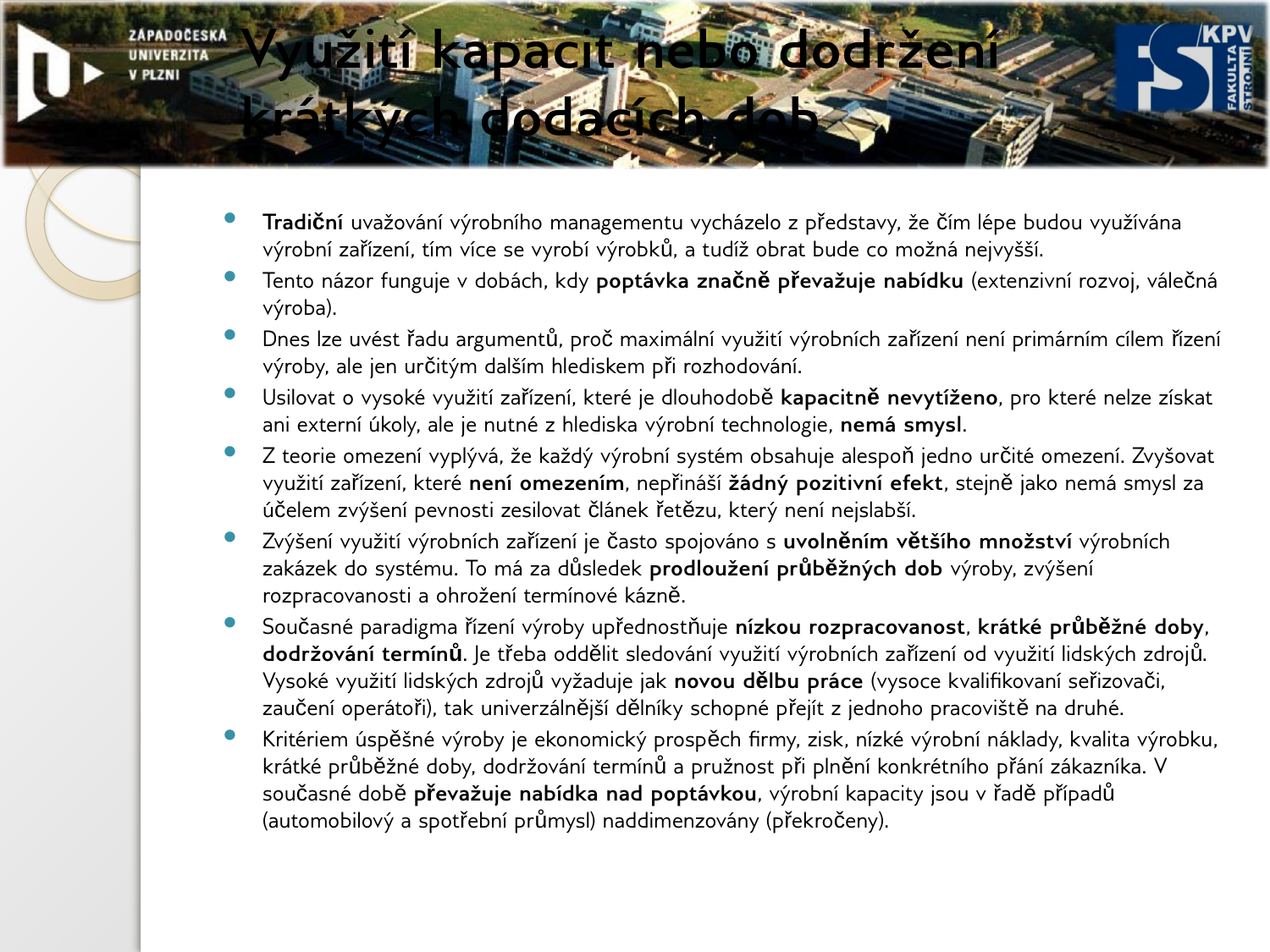

# Využití kapacit nebo dodržení krátkých dodacích dob
Tradiční uvažování výrobního managementu vycházelo z představy, že čím lépe budou využívána výrobní zařízení, tím více se vyrobí výrobků, a tudíž obrat bude co možná nejvyšší.
Tento názor funguje v dobách, kdy poptávka značně převažuje nabídku (extenzivní rozvoj, válečná výroba).
Dnes lze uvést řadu argumentů, proč maximální využití výrobních zařízení není primárním cílem řízení výroby, ale jen určitým dalším hlediskem při rozhodování.
Usilovat o vysoké využití zařízení, které je dlouhodobě kapacitně nevytíženo, pro které nelze získat ani externí úkoly, ale je nutné z hlediska výrobní technologie, nemá smysl.
Z teorie omezení vyplývá, že každý výrobní systém obsahuje alespoň jedno určité omezení. Zvyšovat využití zařízení, které není omezením, nepřináší žádný pozitivní efekt, stejně jako nemá smysl za účelem zvýšení pevnosti zesilovat článek řetězu, který není nejslabší.
Zvýšení využití výrobních zařízení je často spojováno s uvolněním většího množství výrobních zakázek do systému. To má za důsledek prodloužení průběžných dob výroby, zvýšení rozpracovanosti a ohrožení termínové kázně.
Současné paradigma řízení výroby upřednostňuje nízkou rozpracovanost, krátké průběžné doby, dodržování termínů. Je třeba oddělit sledování využití výrobních zařízení od využití lidských zdrojů. Vysoké využití lidských zdrojů vyžaduje jak novou dělbu práce (vysoce kvalifikovaní seřizovači, zaučení operátoři), tak univerzálnější dělníky schopné přejít z jednoho pracoviště na druhé.
Kritériem úspěšné výroby je ekonomický prospěch firmy, zisk, nízké výrobní náklady, kvalita výrobku, krátké průběžné doby, dodržování termínů a pružnost při plnění konkrétního přání zákazníka. V současné době převažuje nabídka nad poptávkou, výrobní kapacity jsou v řadě případů (automobilový a spotřební průmysl) naddimenzovány (překročeny).